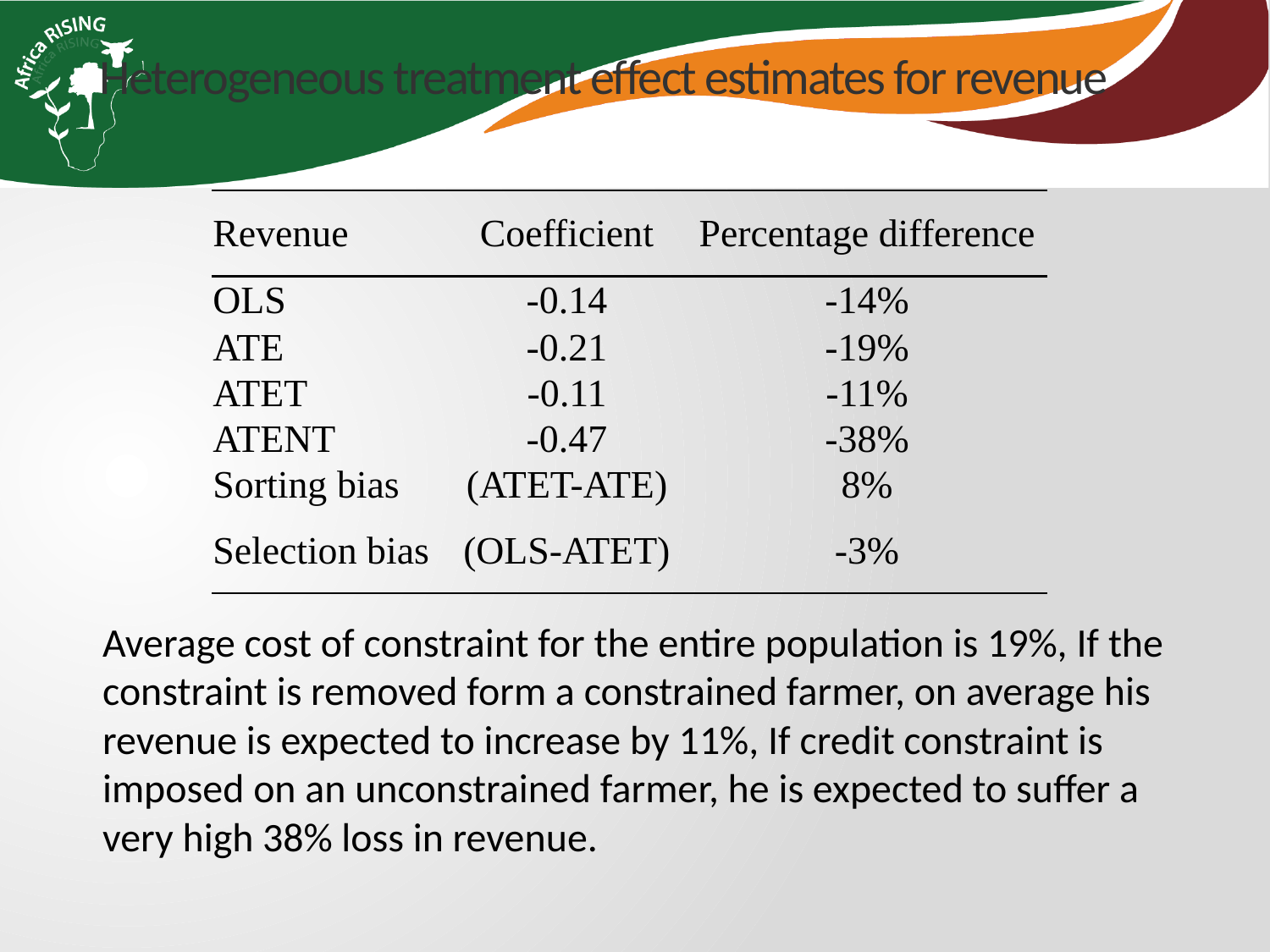

# Heterogeneous treatment effect estimates for revenue
| Revenue | Coefficient | Percentage difference |
| --- | --- | --- |
| OLS | -0.14 | -14% |
| ATE | -0.21 | -19% |
| ATET | -0.11 | -11% |
| ATENT | -0.47 | -38% |
| Sorting bias | (ATET-ATE) | 8% |
| Selection bias | (OLS-ATET) | -3% |

Average cost of constraint for the entire population is 19%, If the constraint is removed form a constrained farmer, on average his revenue is expected to increase by 11%, If credit constraint is imposed on an unconstrained farmer, he is expected to suffer a very high 38% loss in revenue.